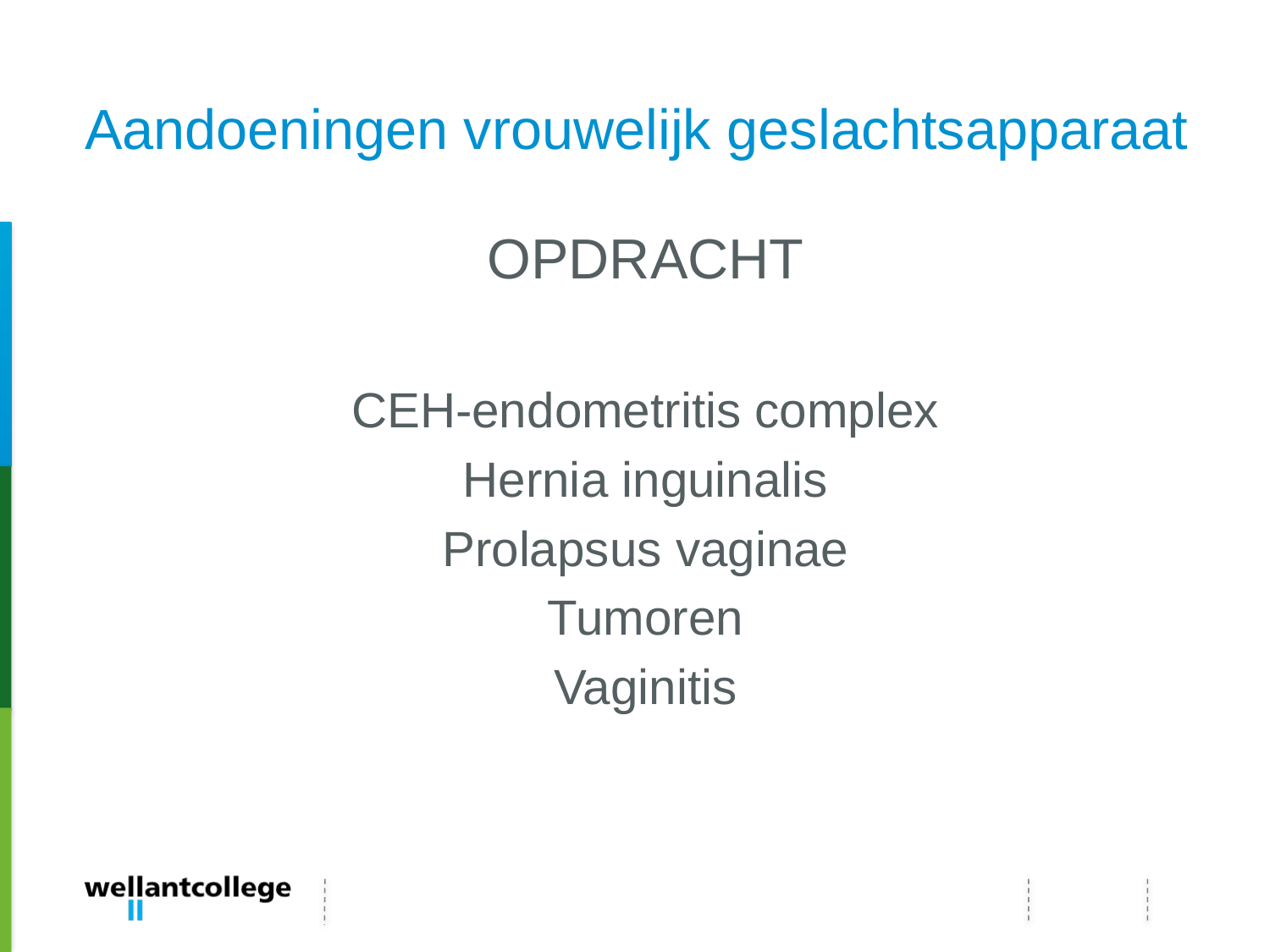

# Aandoeningen vrouwelijk geslachtsapparaat
OPDRACHT

CEH-endometritis complex
Hernia inguinalis
Prolapsus vaginae
Tumoren
Vaginitis